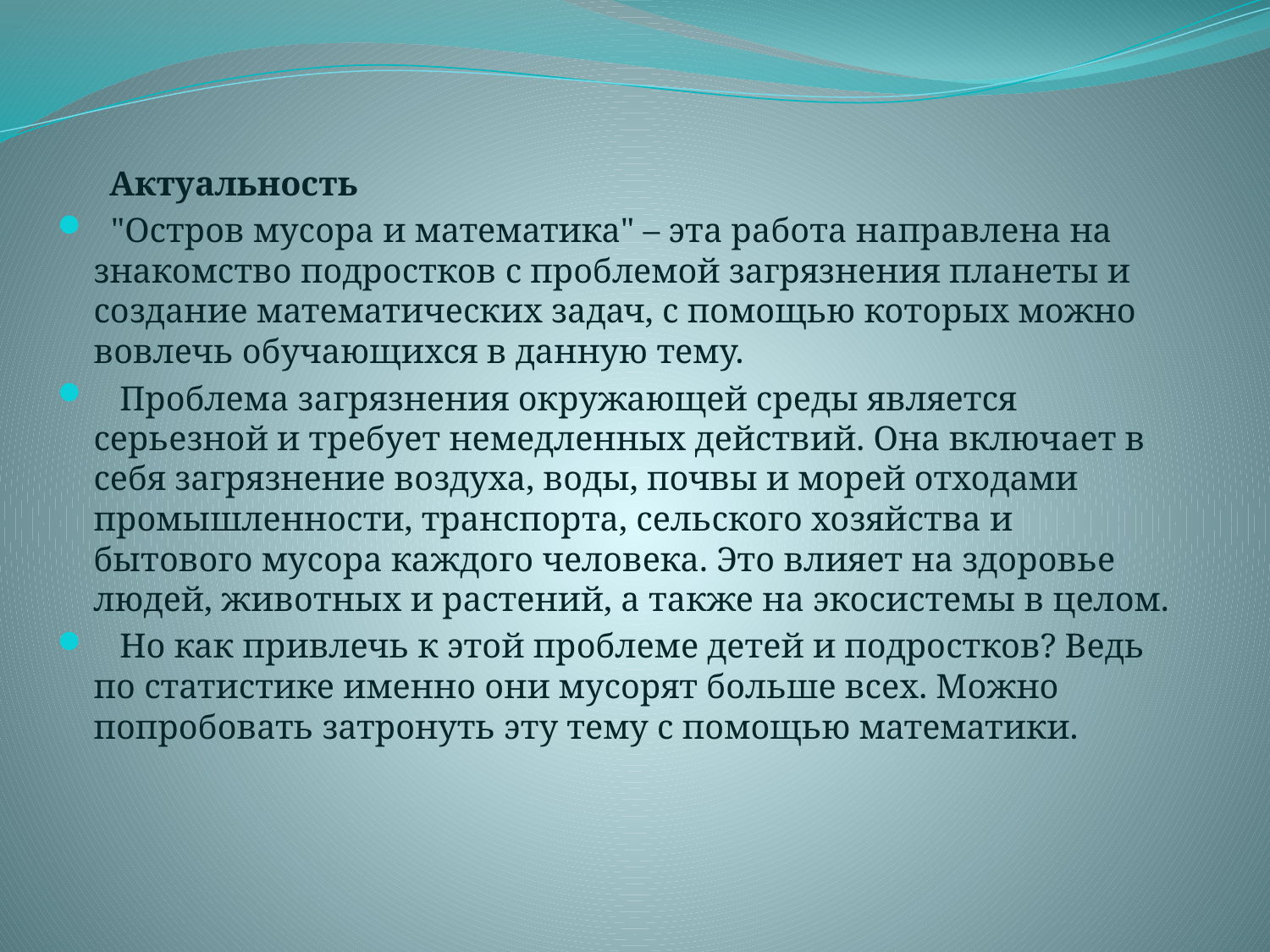

Актуальность
  "Остров мусора и математика" – эта работа направлена на знакомство подростков с проблемой загрязнения планеты и создание математических задач, с помощью которых можно вовлечь обучающихся в данную тему.
   Проблема загрязнения окружающей среды является серьезной и требует немедленных действий. Она включает в себя загрязнение воздуха, воды, почвы и морей отходами промышленности, транспорта, сельского хозяйства и бытового мусора каждого человека. Это влияет на здоровье людей, животных и растений, а также на экосистемы в целом.
   Но как привлечь к этой проблеме детей и подростков? Ведь по статистике именно они мусорят больше всех. Можно попробовать затронуть эту тему с помощью математики.